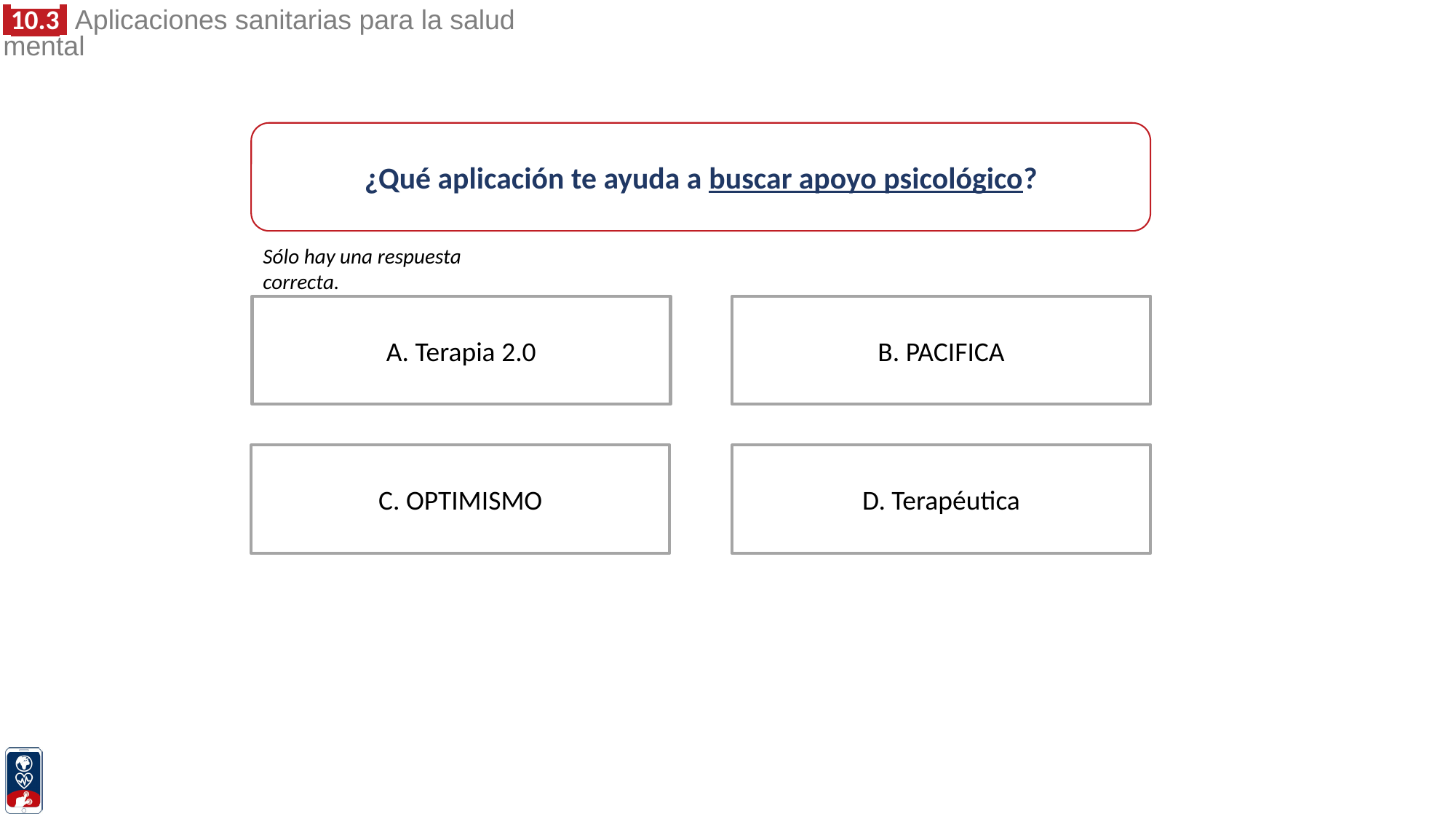

¿Qué aplicación te ayuda a buscar apoyo psicológico?
Sólo hay una respuesta correcta.
A. Terapia 2.0
B. PACIFICA
C. OPTIMISMO
D. Terapéutica